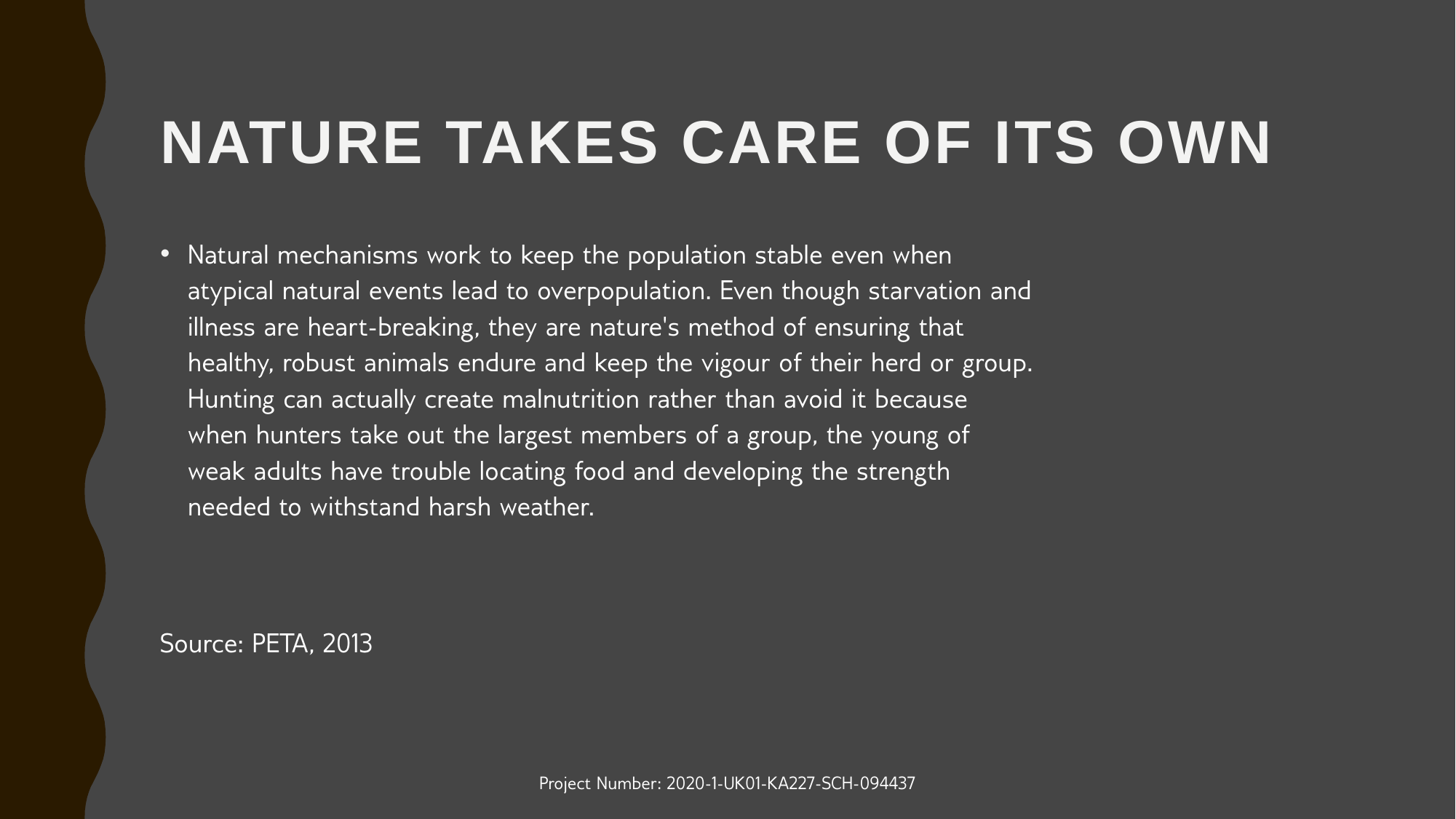

# Nature Takes Care of Its Own
Natural mechanisms work to keep the population stable even when atypical natural events lead to overpopulation. Even though starvation and illness are heart-breaking, they are nature's method of ensuring that healthy, robust animals endure and keep the vigour of their herd or group. Hunting can actually create malnutrition rather than avoid it because when hunters take out the largest members of a group, the young of weak adults have trouble locating food and developing the strength needed to withstand harsh weather.
Source: PETA, 2013
Project Number: 2020-1-UK01-KA227-SCH-094437